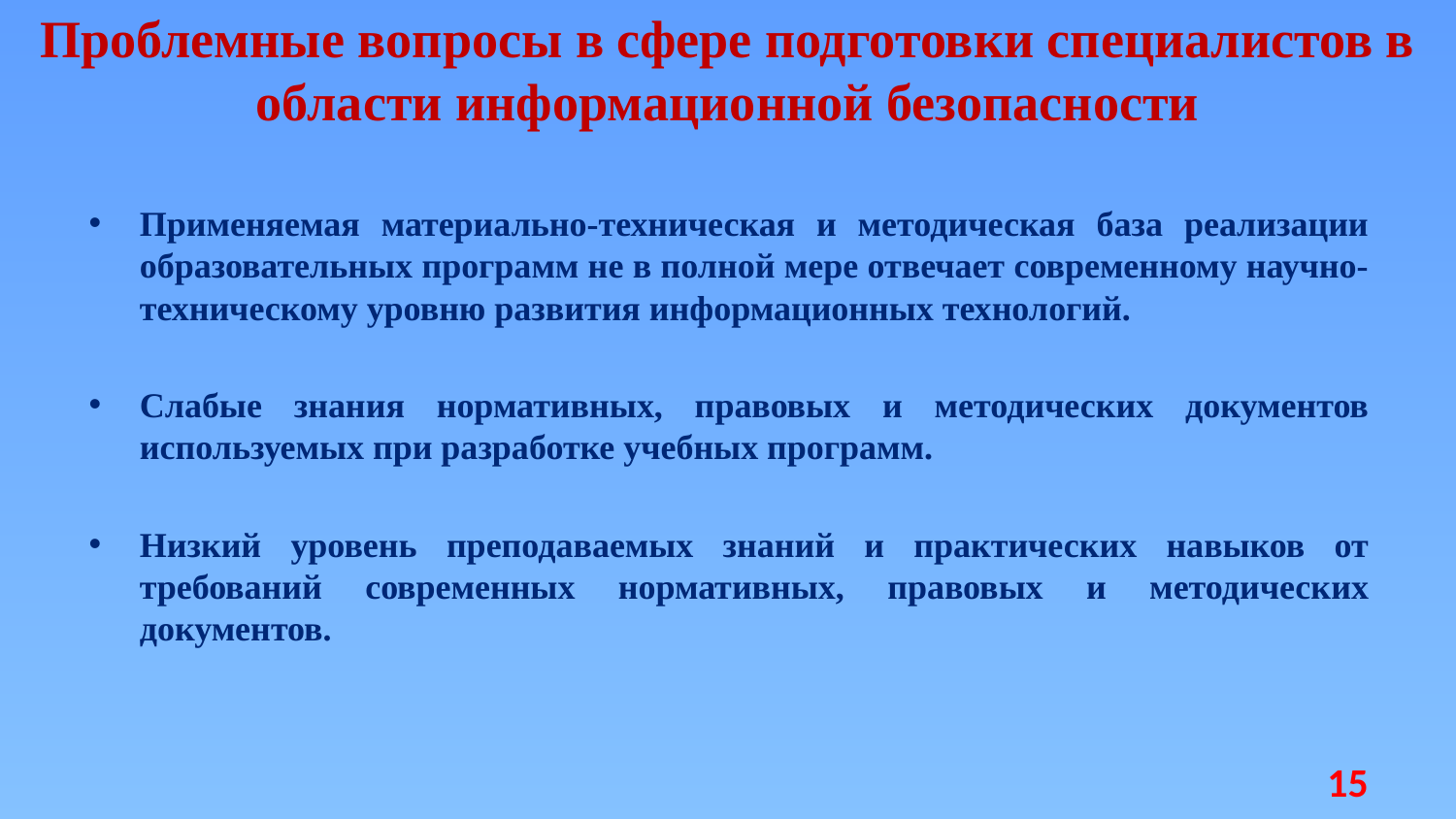

# Проблемные вопросы в сфере подготовки специалистов в области информационной безопасности
Применяемая материально-техническая и методическая база реализации образовательных программ не в полной мере отвечает современному научно-техническому уровню развития информационных технологий.

Слабые знания нормативных, правовых и методических документов используемых при разработке учебных программ.

Низкий уровень преподаваемых знаний и практических навыков от требований современных нормативных, правовых и методических документов.
15